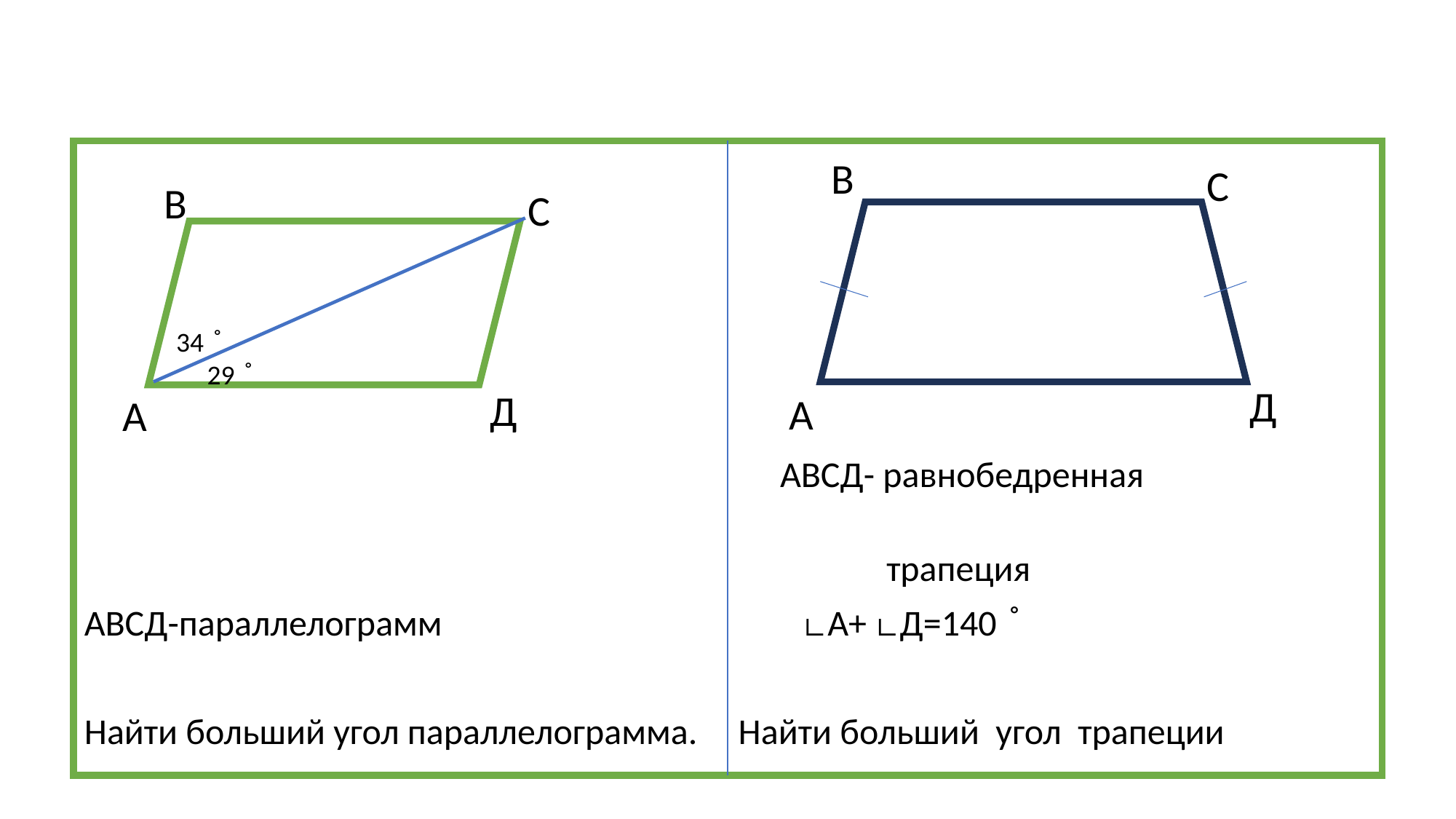

#

    А
                                                                                     АВСД- равнобедренная
                                                                                                  трапеция
АВСД-параллелограмм                                            ∟А+ ∟Д=140  ̊

Найти больший угол параллелограмма.     Найти больший  угол  трапеции
В
С
В
С

34  ̊
     29  ̊
Д
Д
А